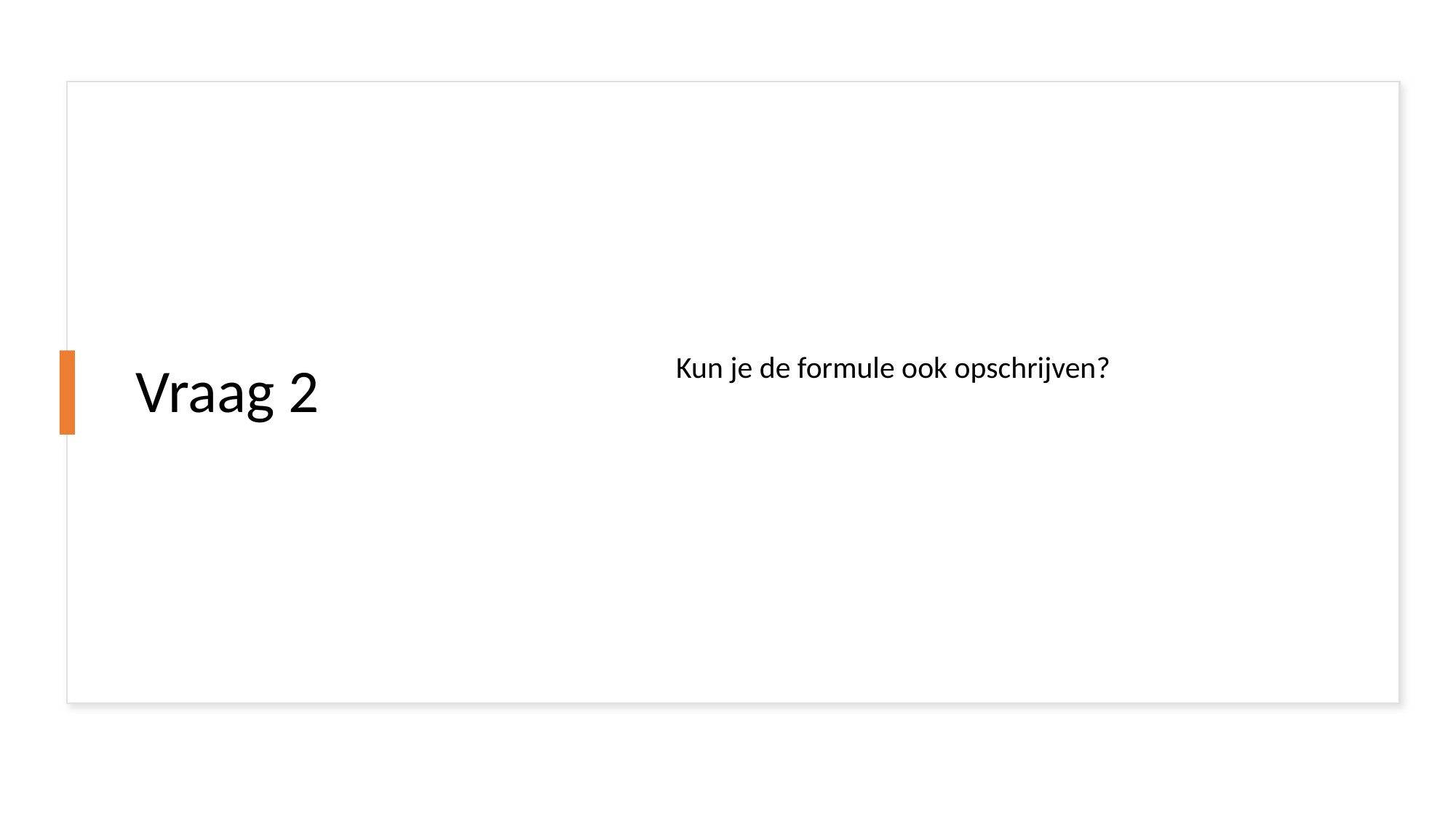

# Vraag 2
Kun je de formule ook opschrijven?